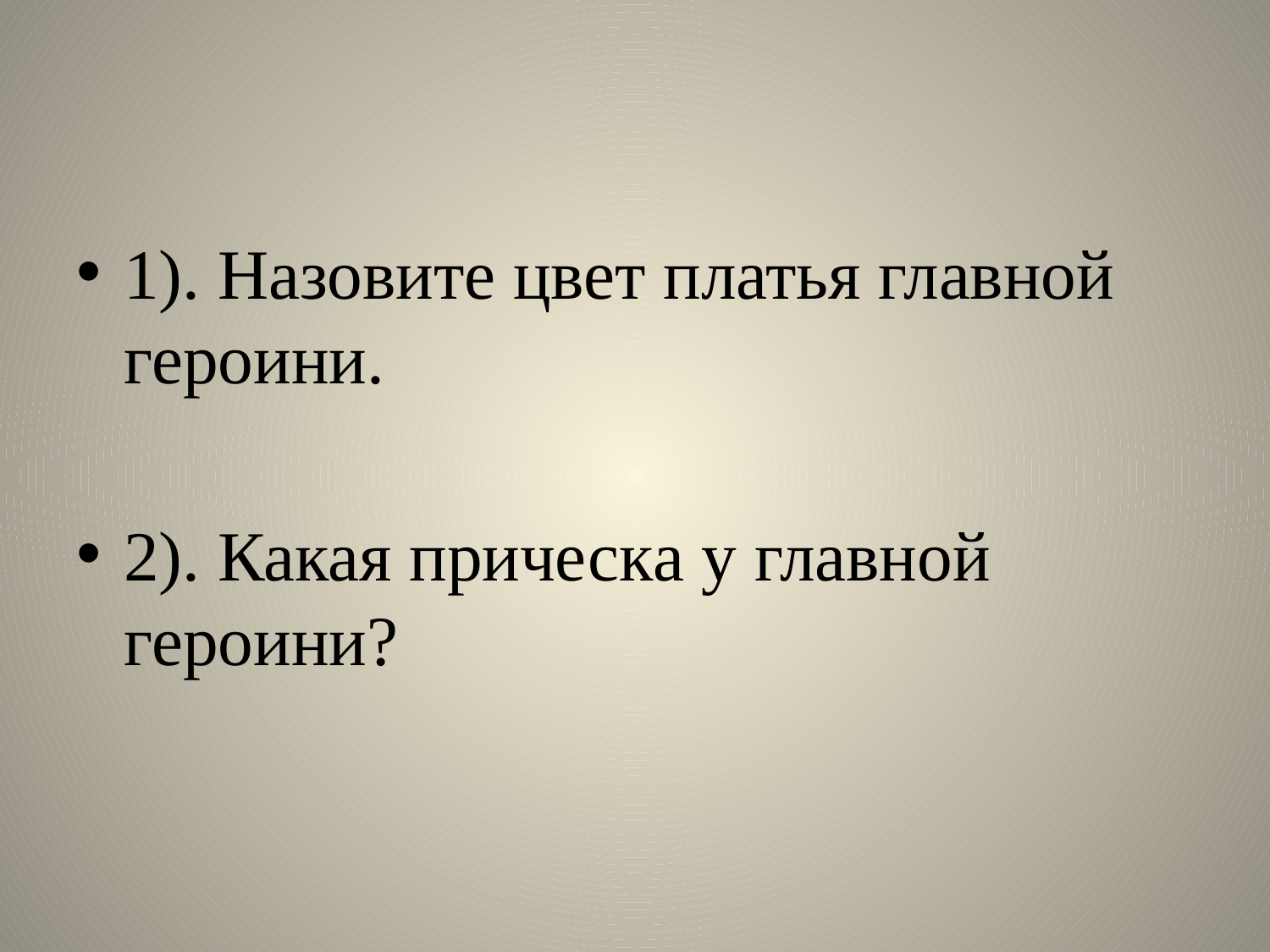

#
1). Назовите цвет платья главной героини.

2). Какая прическа у главной героини?